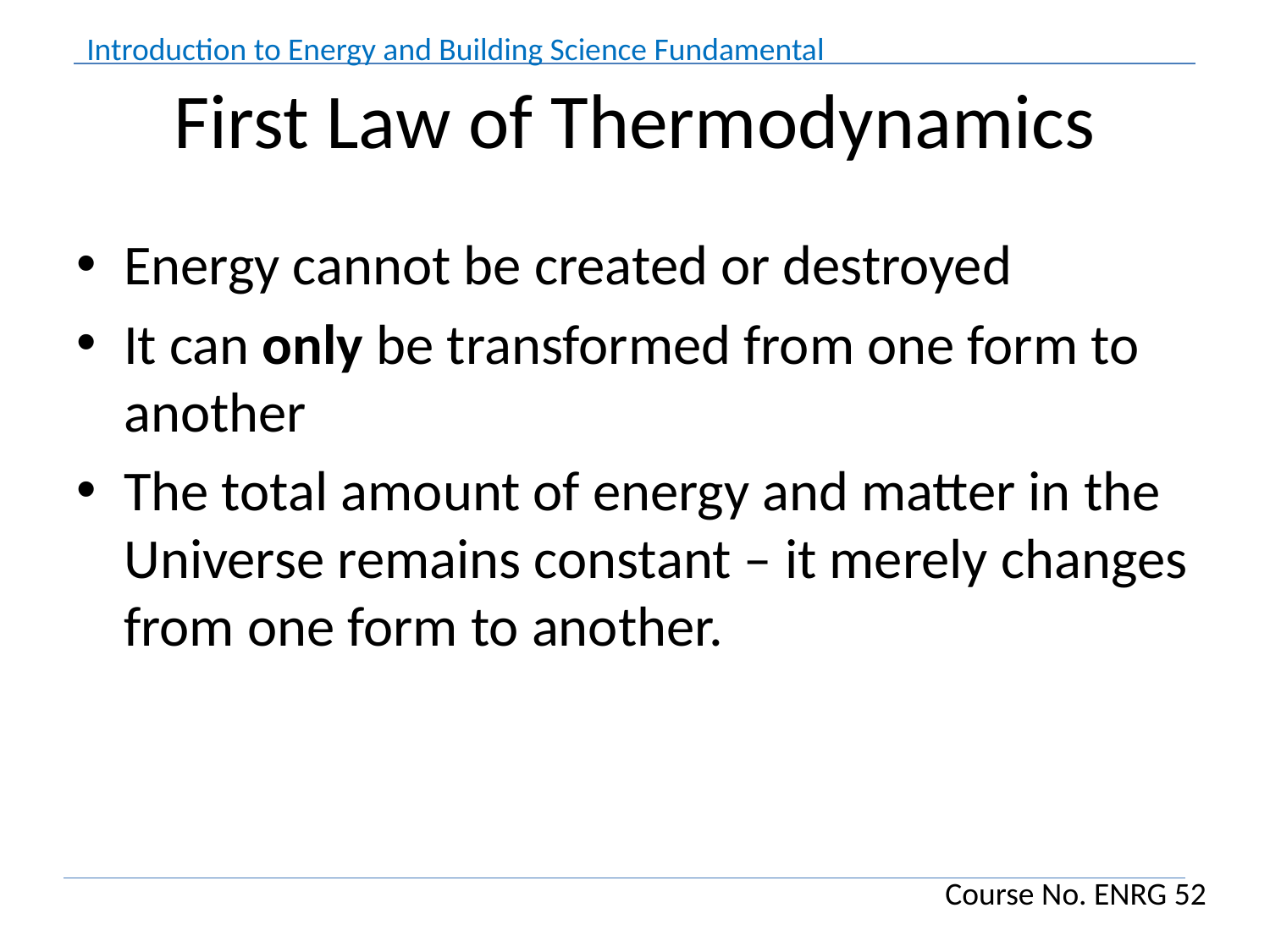

# First Law of Thermodynamics
Energy cannot be created or destroyed
It can only be transformed from one form to another
The total amount of energy and matter in the Universe remains constant – it merely changes from one form to another.